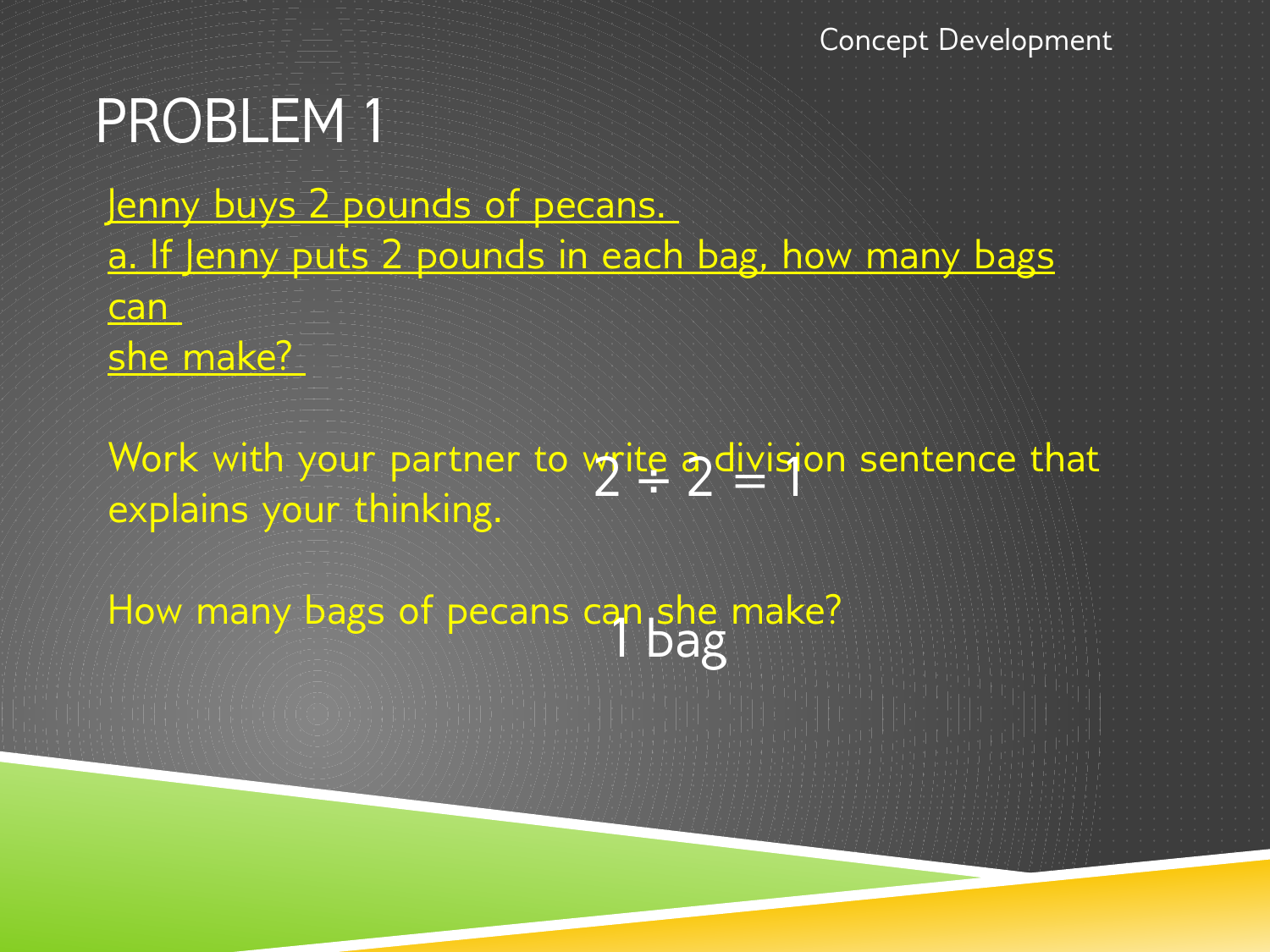

Concept Development
# Problem 1
Jenny buys 2 pounds of pecans.
a. If Jenny puts 2 pounds in each bag, how many bags can
she make?

Work with your partner to write a division sentence that explains your thinking.

How many bags of pecans can she make?
2 ÷ 2 = 1
1 bag